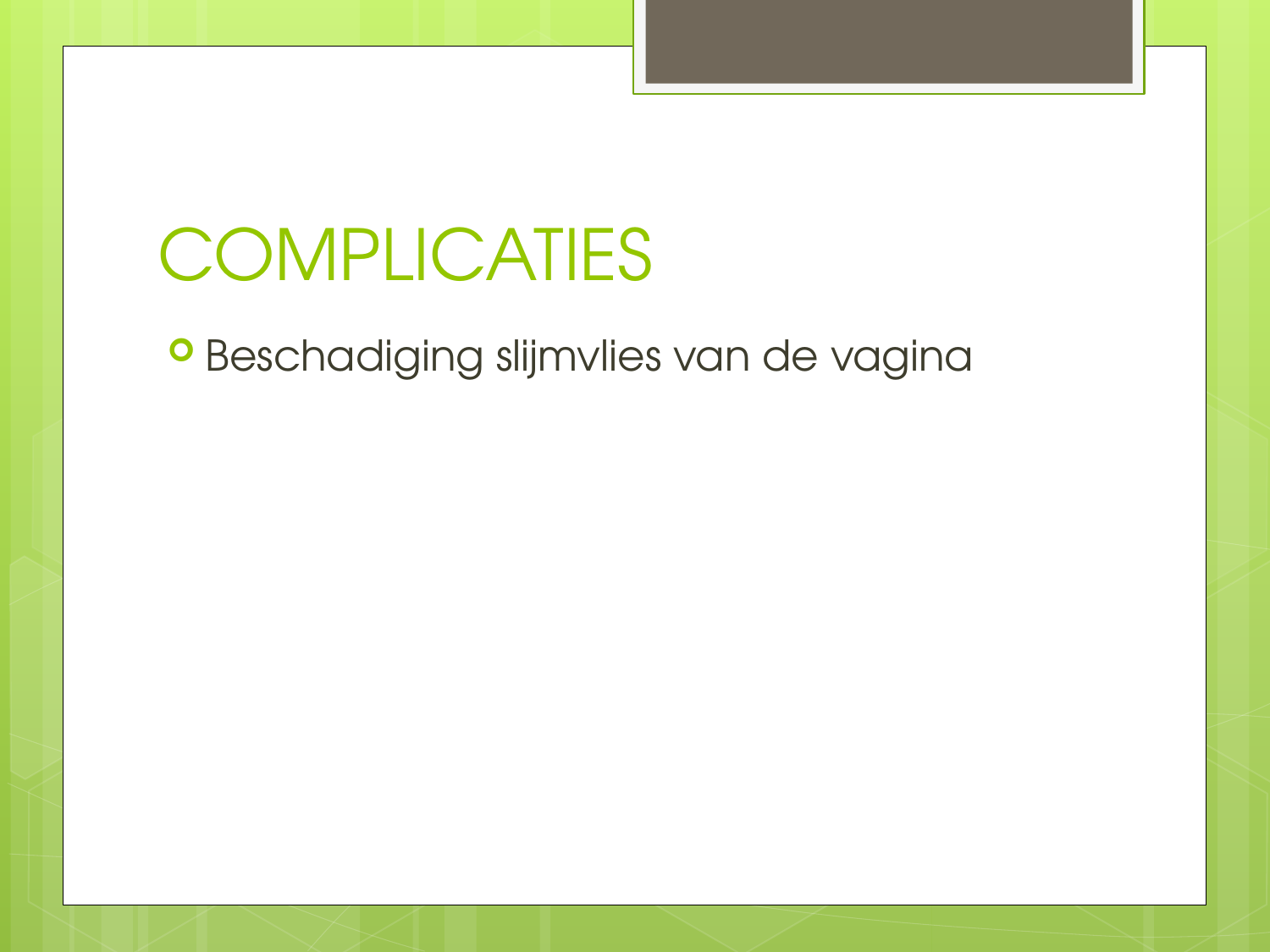

# COMPLICATIES
Beschadiging slijmvlies van de vagina